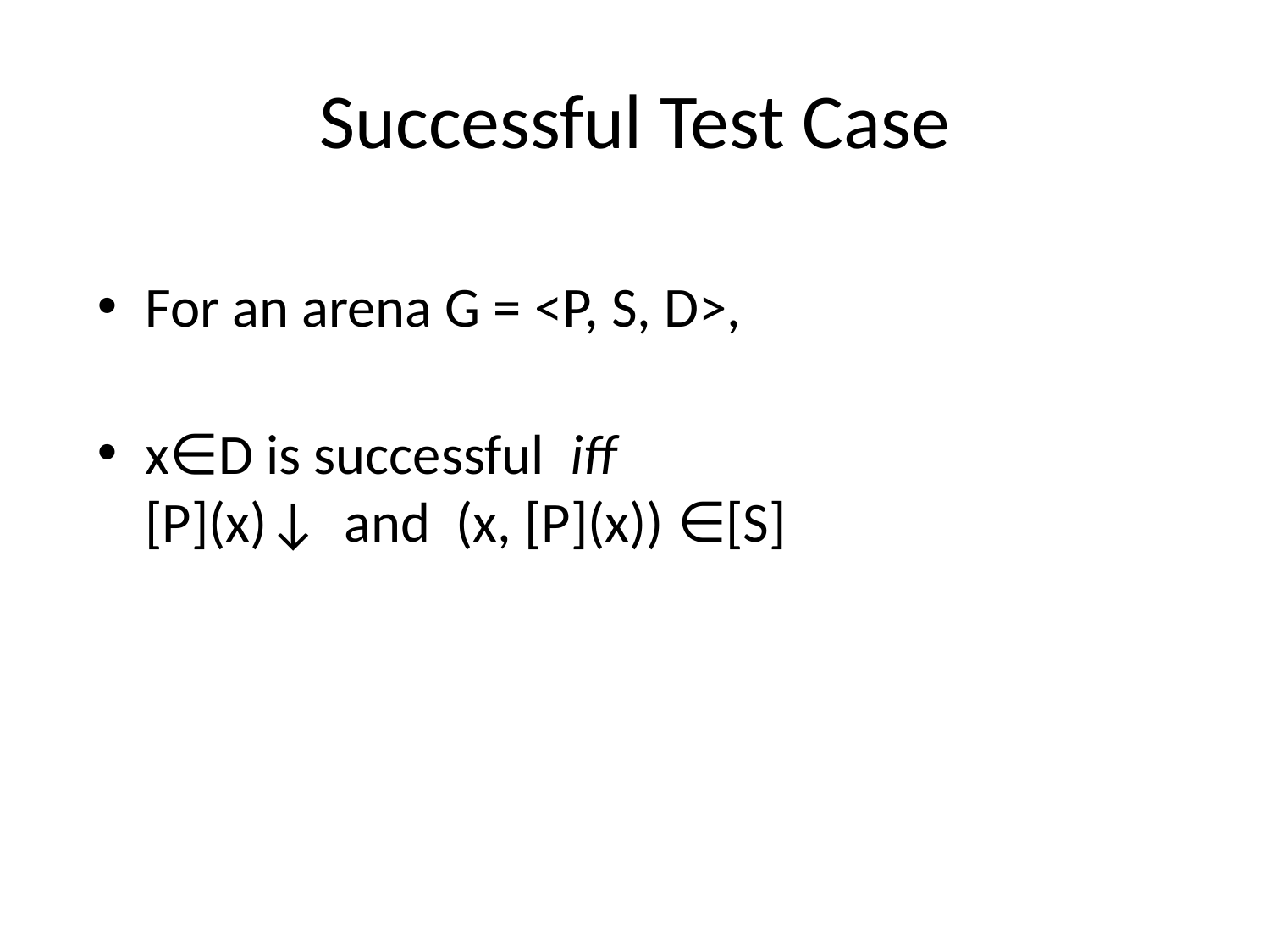

# Successful Test Case
For an arena G = <P, S, D>,
x∈D is successful  iff
[P](x)↓  and  (x, [P](x)) ∈[S]